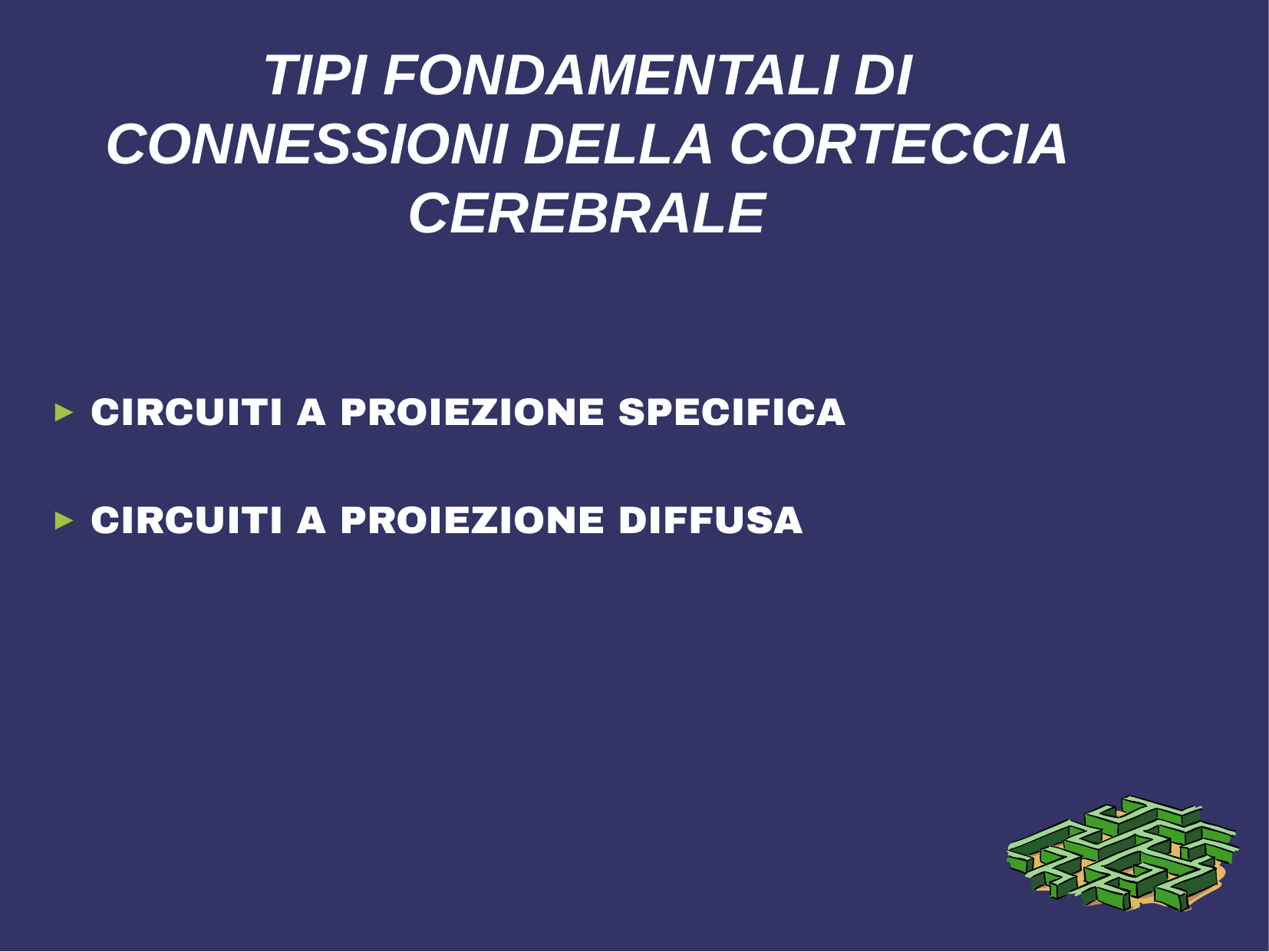

# TIPI FONDAMENTALI DI CONNESSIONI DELLA CORTECCIA CEREBRALE
CIRCUITI A PROIEZIONE SPECIFICA

CIRCUITI A PROIEZIONE DIFFUSA